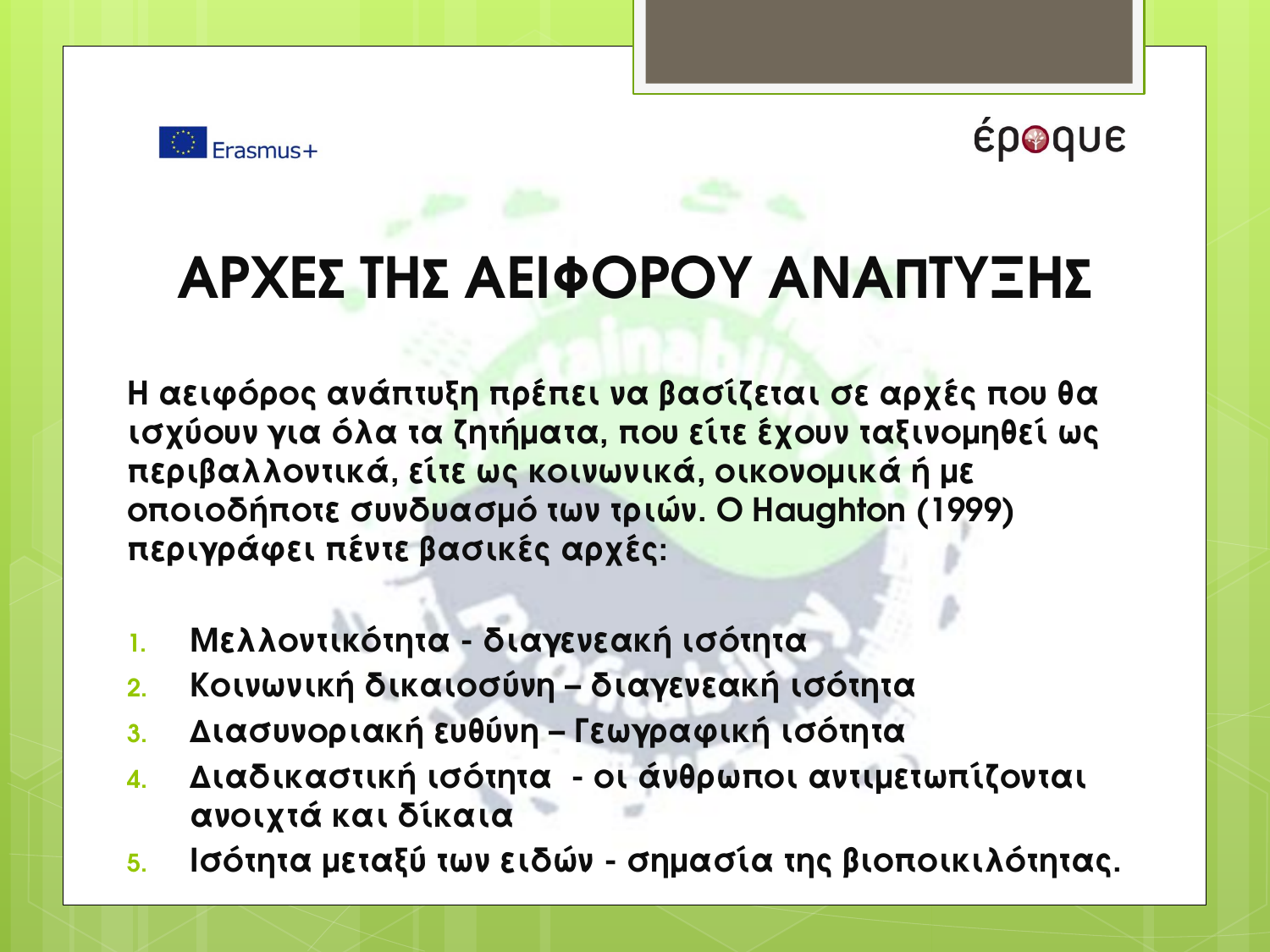

# ΑΡΧΕΣ ΤΗΣ ΑΕΙΦΟΡΟΥ ΑΝΑΠΤΥΞΗΣ
Η αειφόρος ανάπτυξη πρέπει να βασίζεται σε αρχές που θα ισχύουν για όλα τα ζητήματα, που είτε έχουν ταξινομηθεί ως περιβαλλοντικά, είτε ως κοινωνικά, οικονομικά ή με  οποιοδήποτε συνδυασμό των τριών. Ο Haughton (1999) περιγράφει πέντε βασικές αρχές:

Μελλοντικότητα - διαγενεακή ισότητα
Κοινωνική δικαιοσύνη – διαγενεακή ισότητα
Διασυνοριακή ευθύνη – Γεωγραφική ισότητα
Διαδικαστική ισότητα  - οι άνθρωποι αντιμετωπίζονται ανοιχτά και δίκαια
Ισότητα μεταξύ των ειδών - σημασία της βιοποικιλότητας.